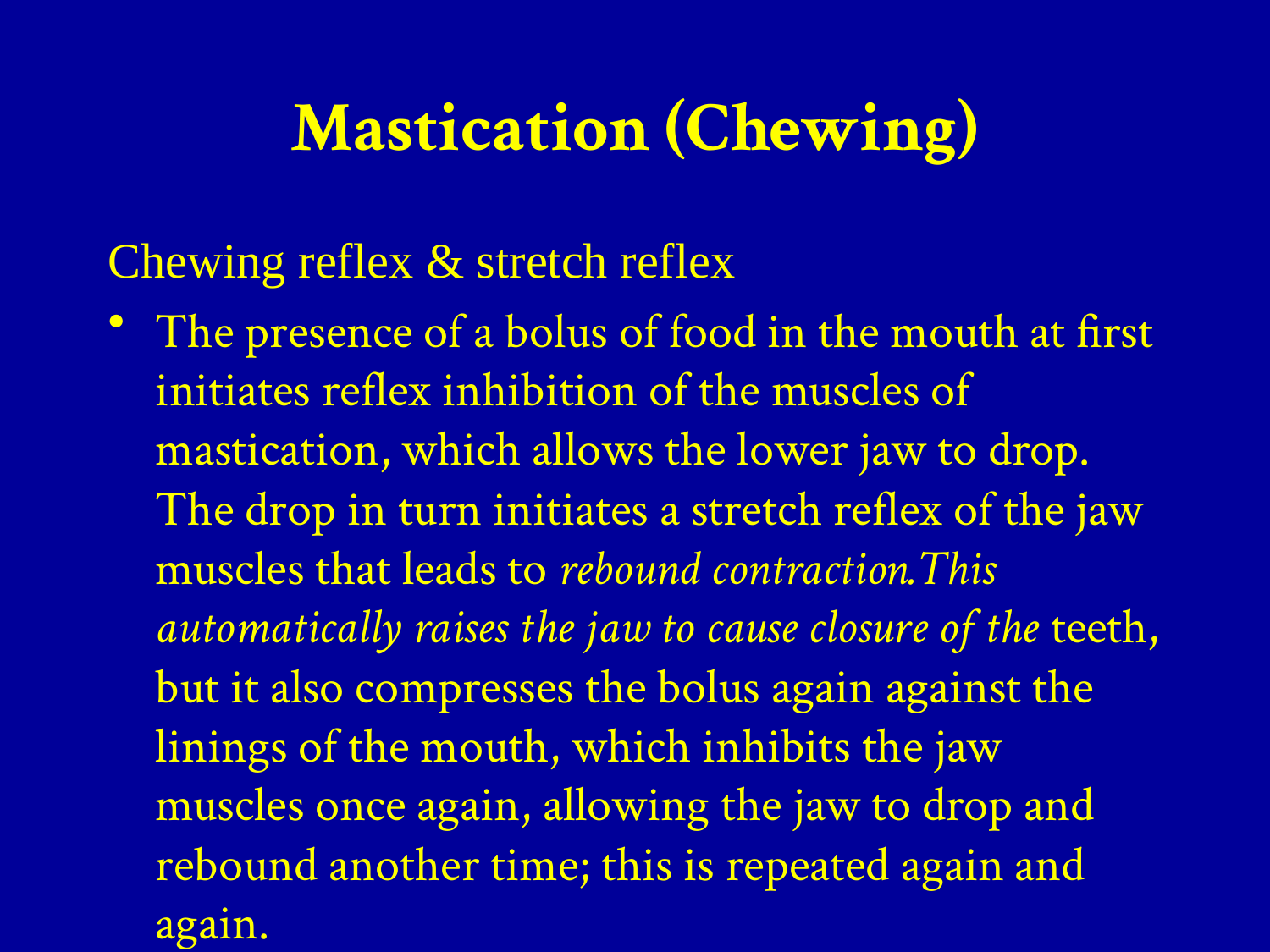

# Mastication (Chewing)
Chewing reflex & stretch reflex
The presence of a bolus of food in the mouth at first initiates reflex inhibition of the muscles of mastication, which allows the lower jaw to drop. The drop in turn initiates a stretch reflex of the jaw muscles that leads to rebound contraction.This automatically raises the jaw to cause closure of the teeth, but it also compresses the bolus again against the linings of the mouth, which inhibits the jaw muscles once again, allowing the jaw to drop and rebound another time; this is repeated again and again.